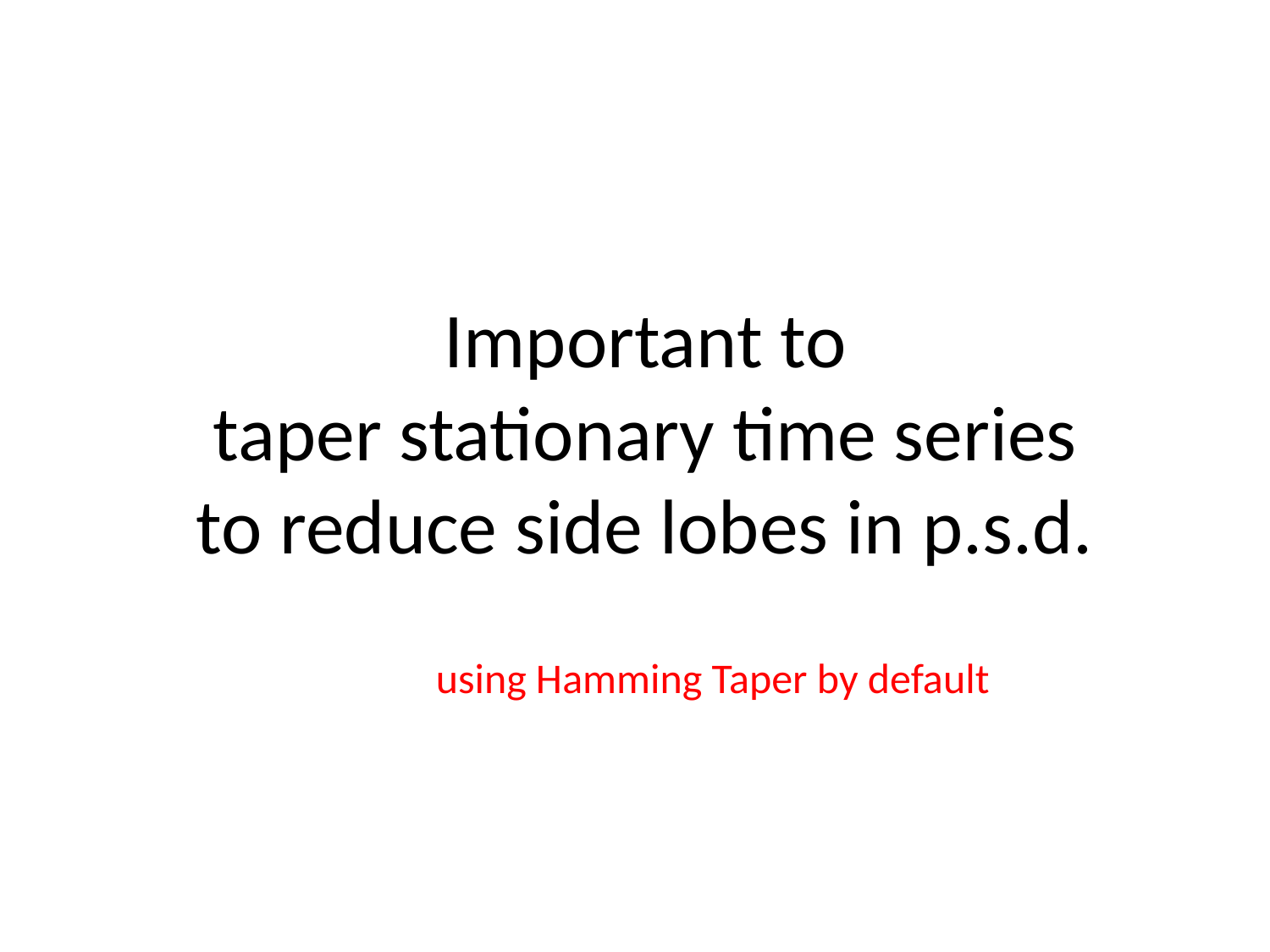

# Important to taper stationary time series to reduce side lobes in p.s.d.
using Hamming Taper by default